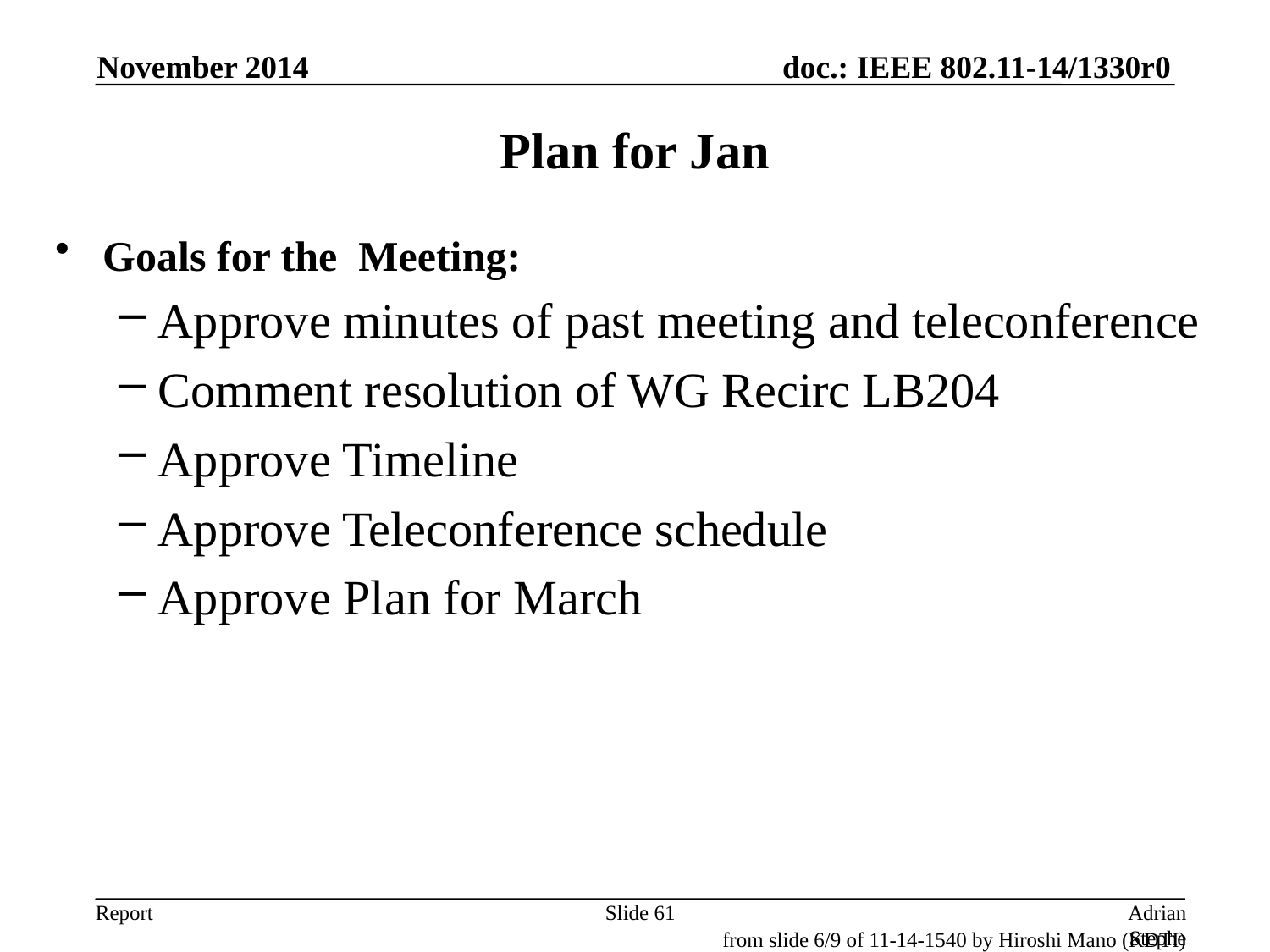

November 2014
# Plan for Jan
Goals for the  Meeting:
Approve minutes of past meeting and teleconference
Comment resolution of WG Recirc LB204
Approve Timeline
Approve Teleconference schedule
Approve Plan for March

Slide 61
Adrian Stephens, Intel Corporation
from slide 6/9 of 11-14-1540 by Hiroshi Mano (KDTI)